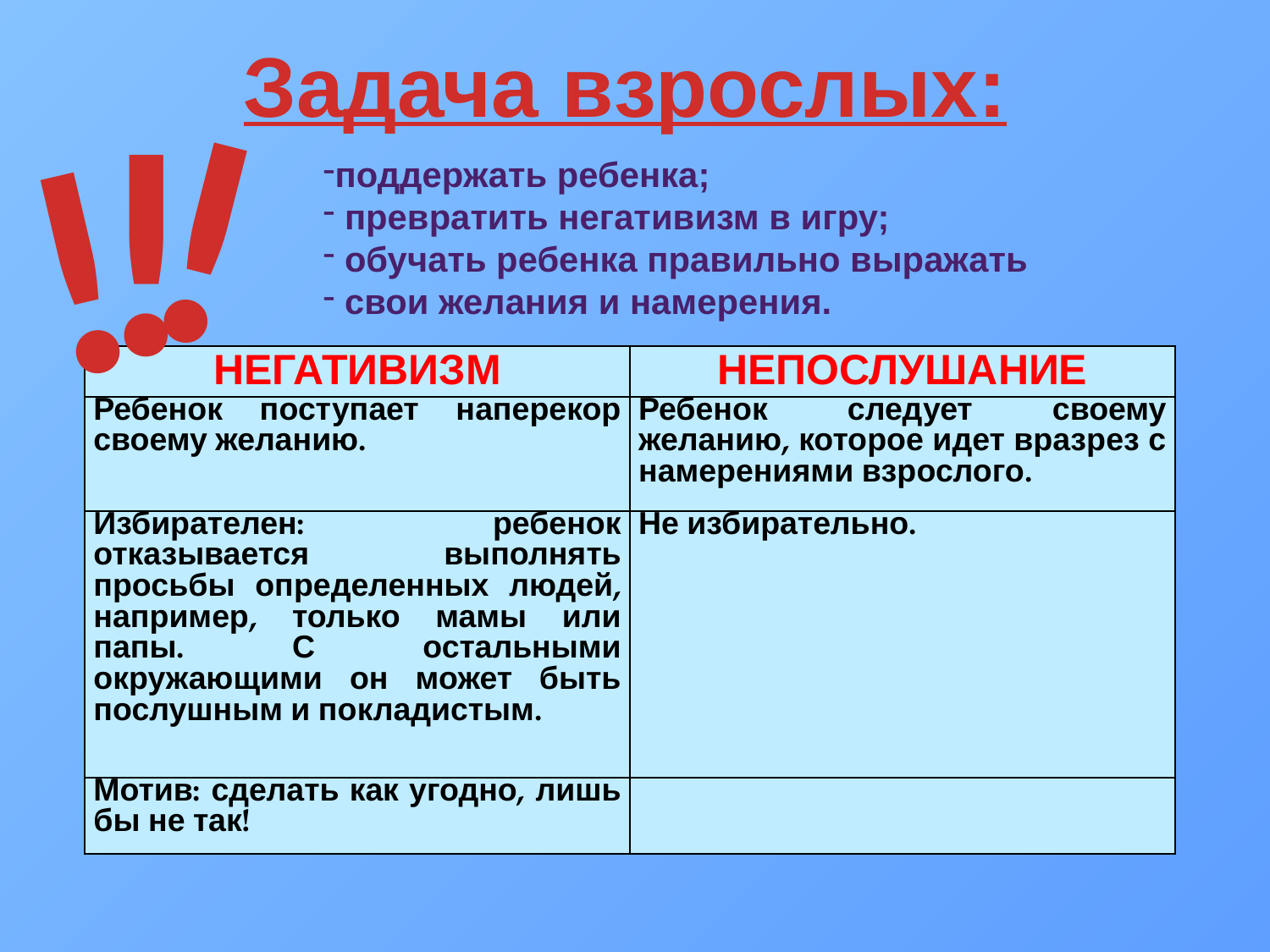

Задача взрослых:
!
!
!
поддержать ребенка;
 превратить негативизм в игру;
 обучать ребенка правильно выражать
 свои желания и намерения.
| НЕГАТИВИЗМ | НЕПОСЛУШАНИЕ |
| --- | --- |
| Ребенок поступает наперекор своему желанию. | Ребенок следует своему желанию, которое идет вразрез с намерениями взрослого. |
| Избирателен: ребенок отказывается выполнять просьбы определенных людей, например, только мамы или папы. С остальными окружающими он может быть послушным и покладистым. | Не избирательно. |
| Мотив: сделать как угодно, лишь бы не так! |  |